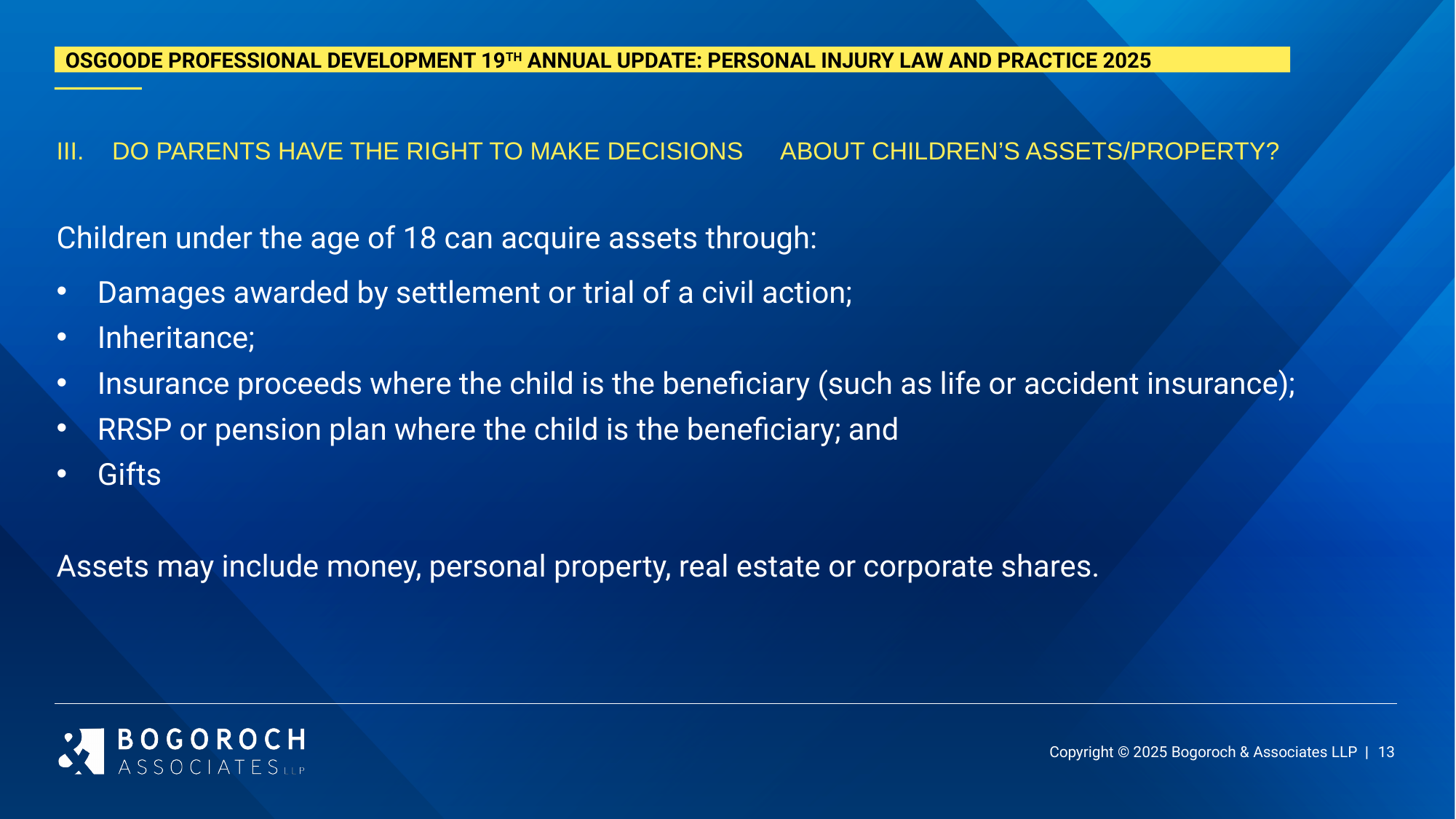

# III. 	DO PARENTS HAVE THE RIGHT TO MAKE DECISIONS 	ABOUT CHILDREN’S ASSETS/PROPERTY?
Children under the age of 18 can acquire assets through:
Damages awarded by settlement or trial of a civil action;
Inheritance;
Insurance proceeds where the child is the beneficiary (such as life or accident insurance);
RRSP or pension plan where the child is the beneficiary; and
Gifts

Assets may include money, personal property, real estate or corporate shares.